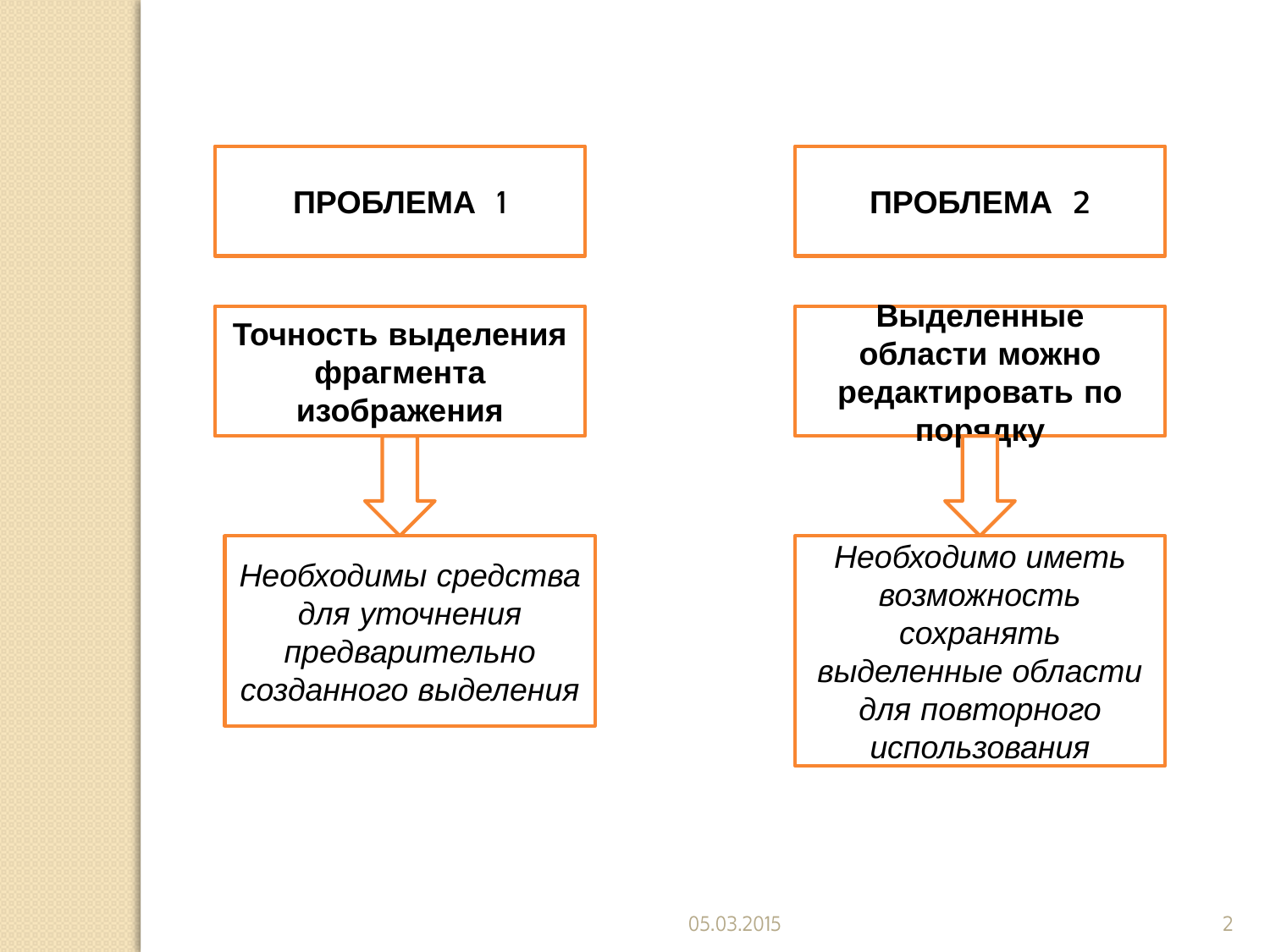

ПРОБЛЕМА  1
ПРОБЛЕМА  2
Точность выделения фрагмента изображения
Выделенные области можно редактировать по порядку

Необходимы средства для уточнения предварительно созданного выделения
Необходимо иметь возможность сохранять выделенные области для повторного использования
05.03.2015
2